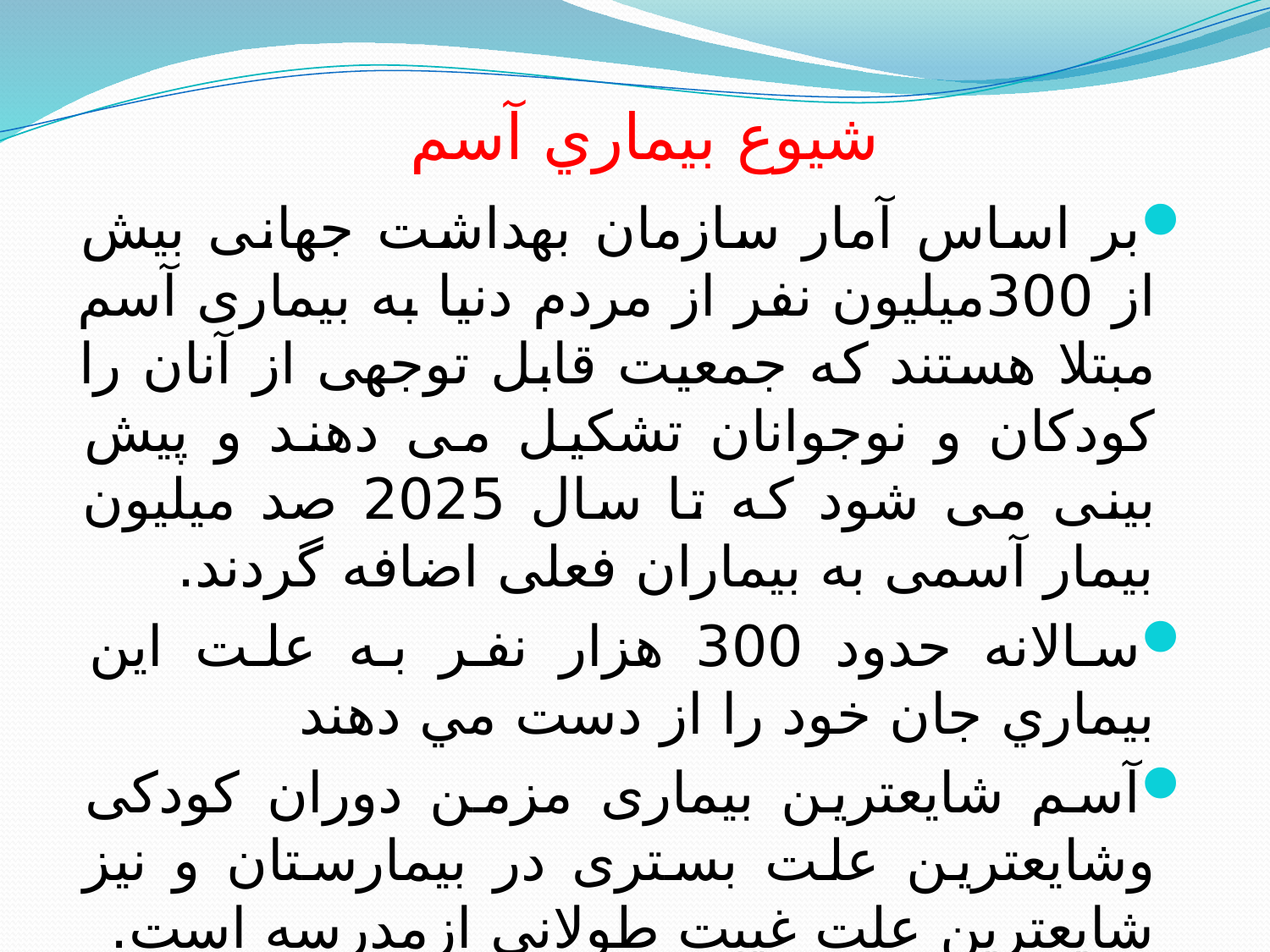

# شيوع بيماري آسم
بر اساس آمار سازمان بهداشت جهانی بیش از 300میلیون نفر از مردم دنیا به بیماری آسم مبتلا هستند که جمعیت قابل توجهی از آنان را کودکان و نوجوانان تشکیل می دهند و پیش بینی می شود که تا سال 2025 صد میلیون بیمار آسمی به بیماران فعلی اضافه گردند.
سالانه حدود 300 هزار نفر به علت اين بيماري جان خود را از دست مي دهند
آسم شایعترین بیماری مزمن دوران کودکی وشایعترین علت بستری در بیمارستان و نیز شایعترین علت غیبت طولانی ازمدرسه است.